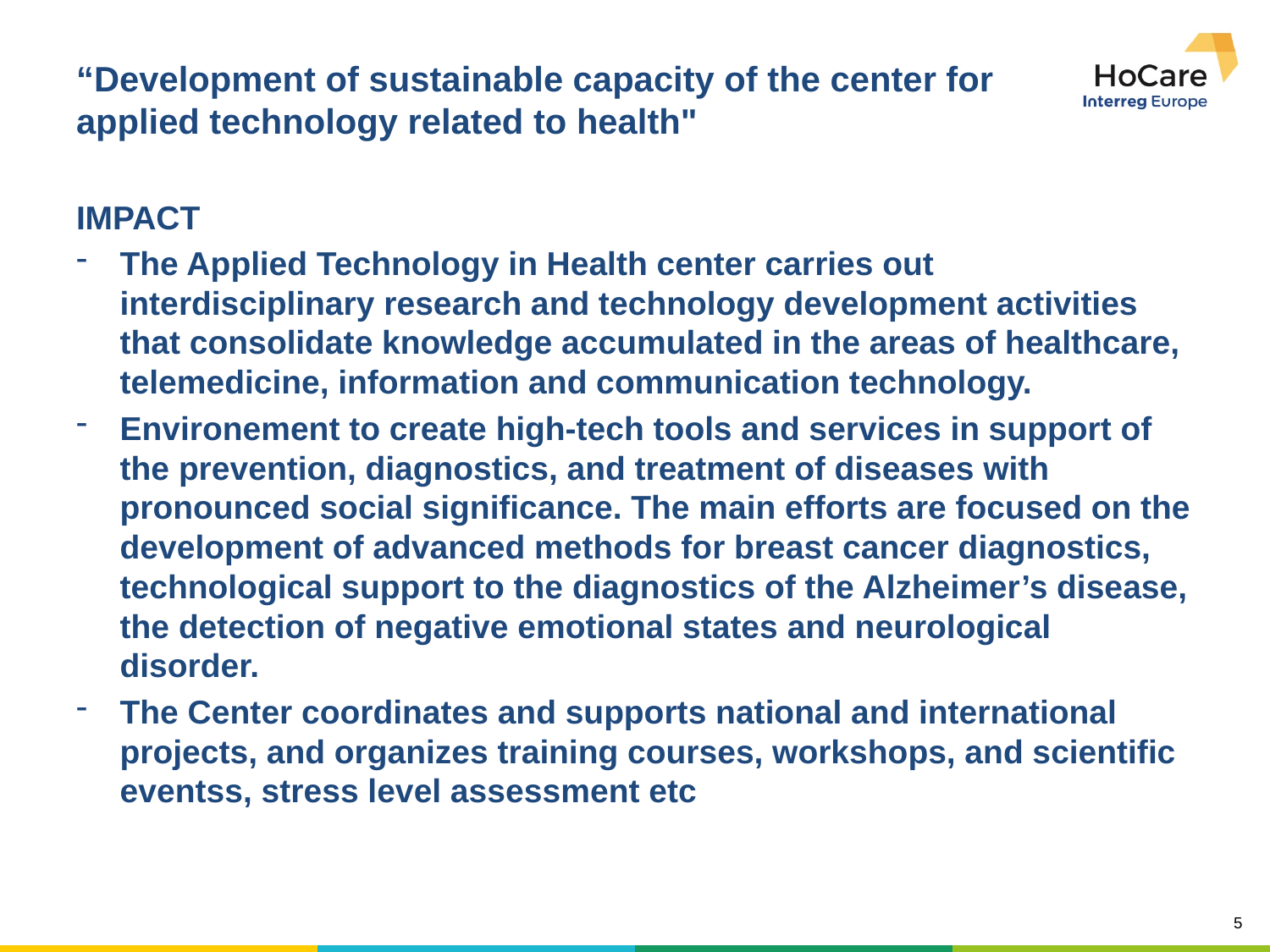

# “Development of sustainable capacity of the center for applied technology related to health"
IMPACT
The Applied Technology in Health center carries out interdisciplinary research and technology development activities that consolidate knowledge accumulated in the areas of healthcare, telemedicine, information and communication technology.
Environement to create high-tech tools and services in support of the prevention, diagnostics, and treatment of diseases with pronounced social significance. The main efforts are focused on the development of advanced methods for breast cancer diagnostics, technological support to the diagnostics of the Alzheimer’s disease, the detection of negative emotional states and neurological disorder.
The Center coordinates and supports national and international projects, and organizes training courses, workshops, and scientific eventss, stress level assessment etc